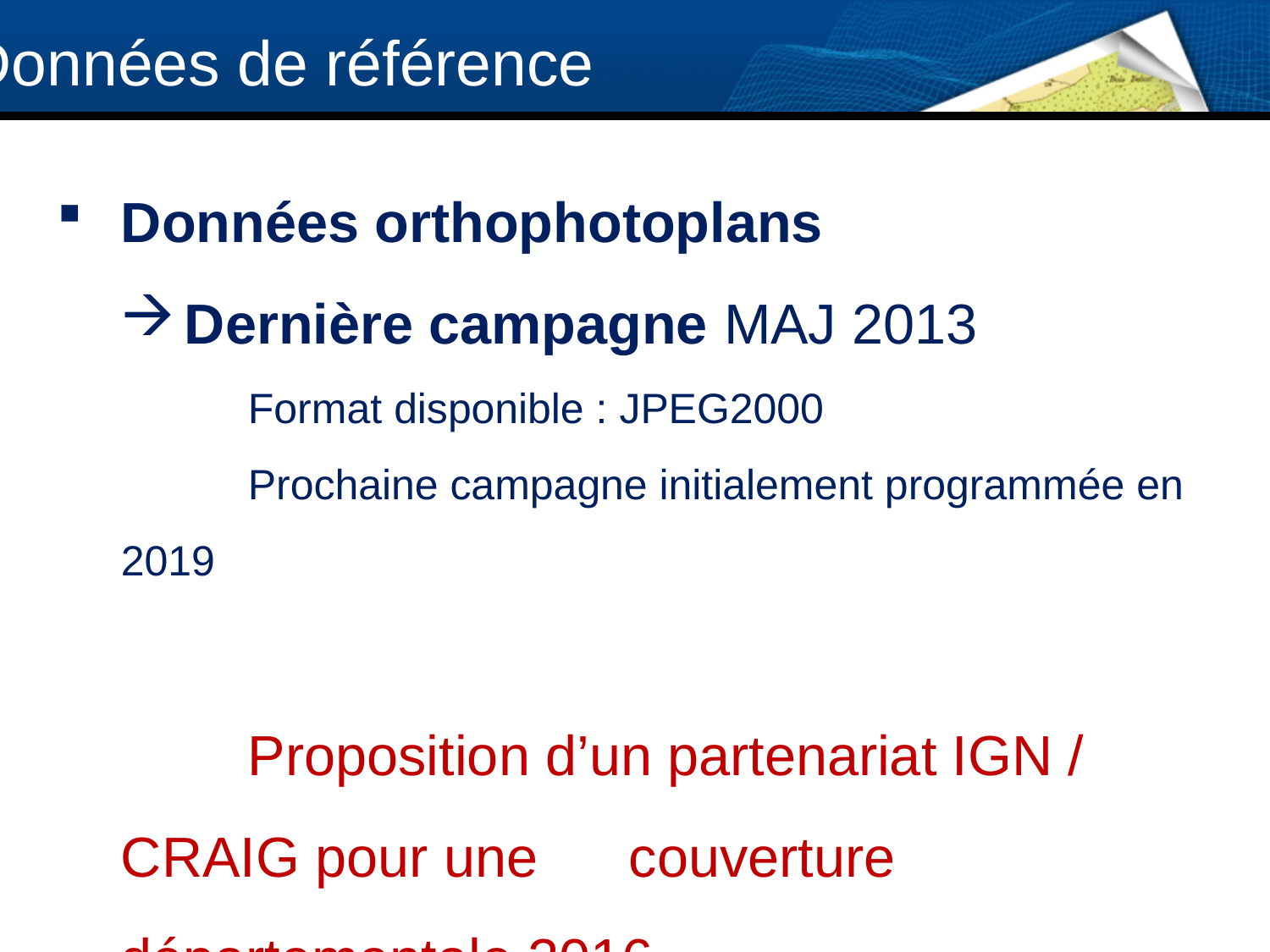

Données de référence
Données orthophotoplans
Dernière campagne MAJ 2013
	Format disponible : JPEG2000
	Prochaine campagne initialement programmée en 2019

	Proposition d’un partenariat IGN / CRAIG pour une 	couverture départementale 2016